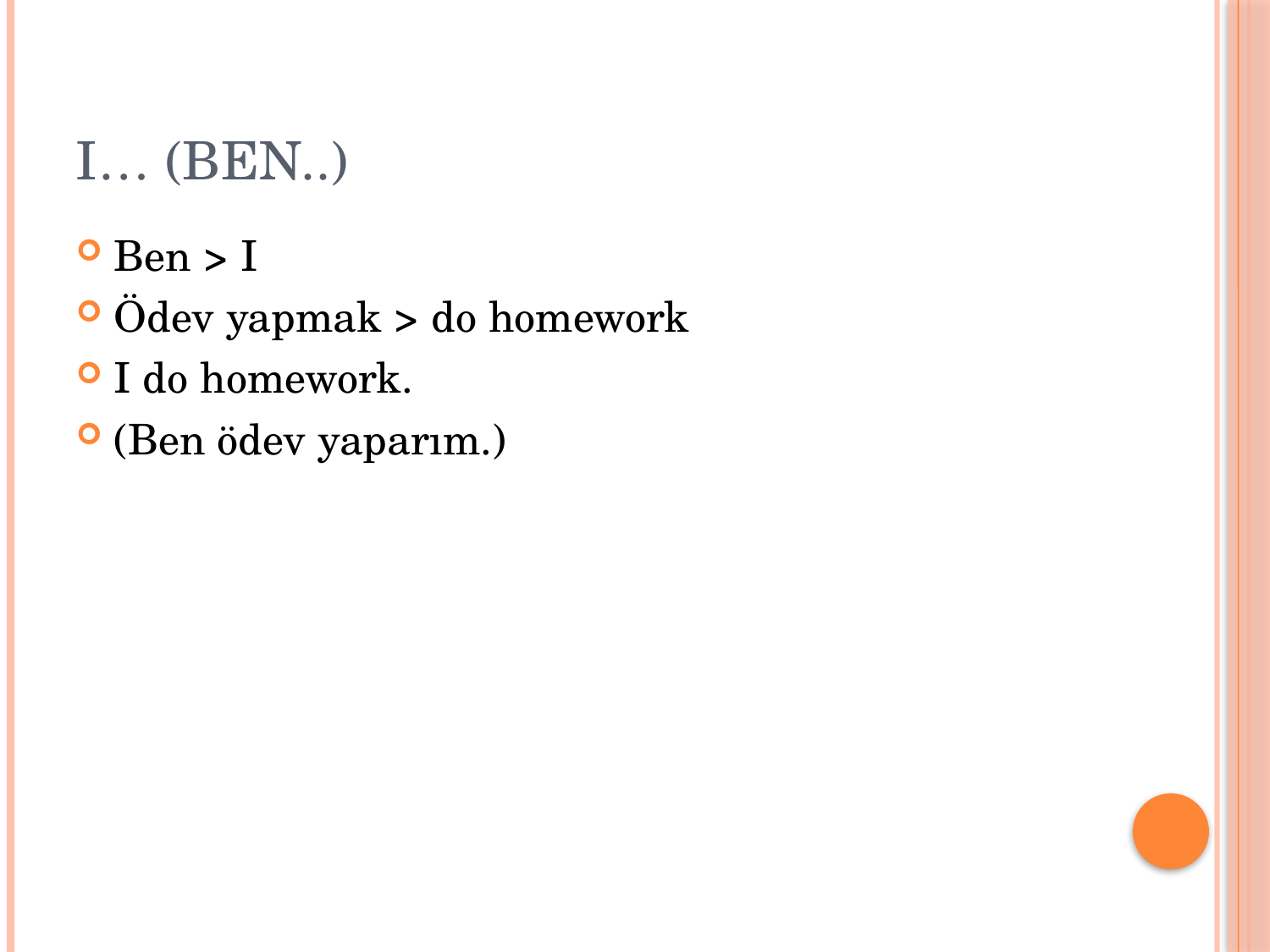

# I… (BEN..)
Ben > I
Ödev yapmak > do homework
I do homework.
(Ben ödev yaparım.)